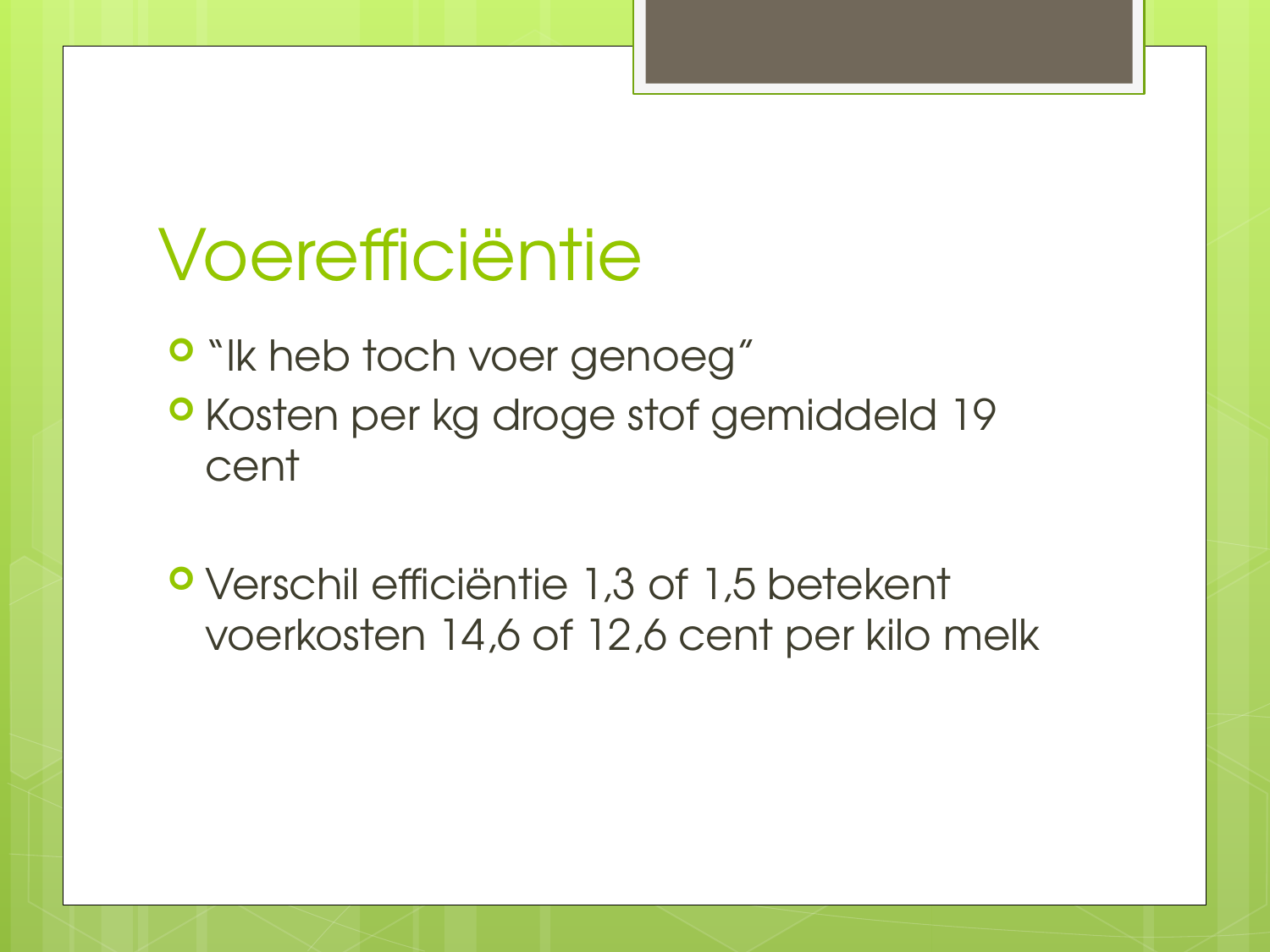

# Voerefficiëntie
“Ik heb toch voer genoeg”
Kosten per kg droge stof gemiddeld 19 cent

Verschil efficiëntie 1,3 of 1,5 betekent voerkosten 14,6 of 12,6 cent per kilo melk